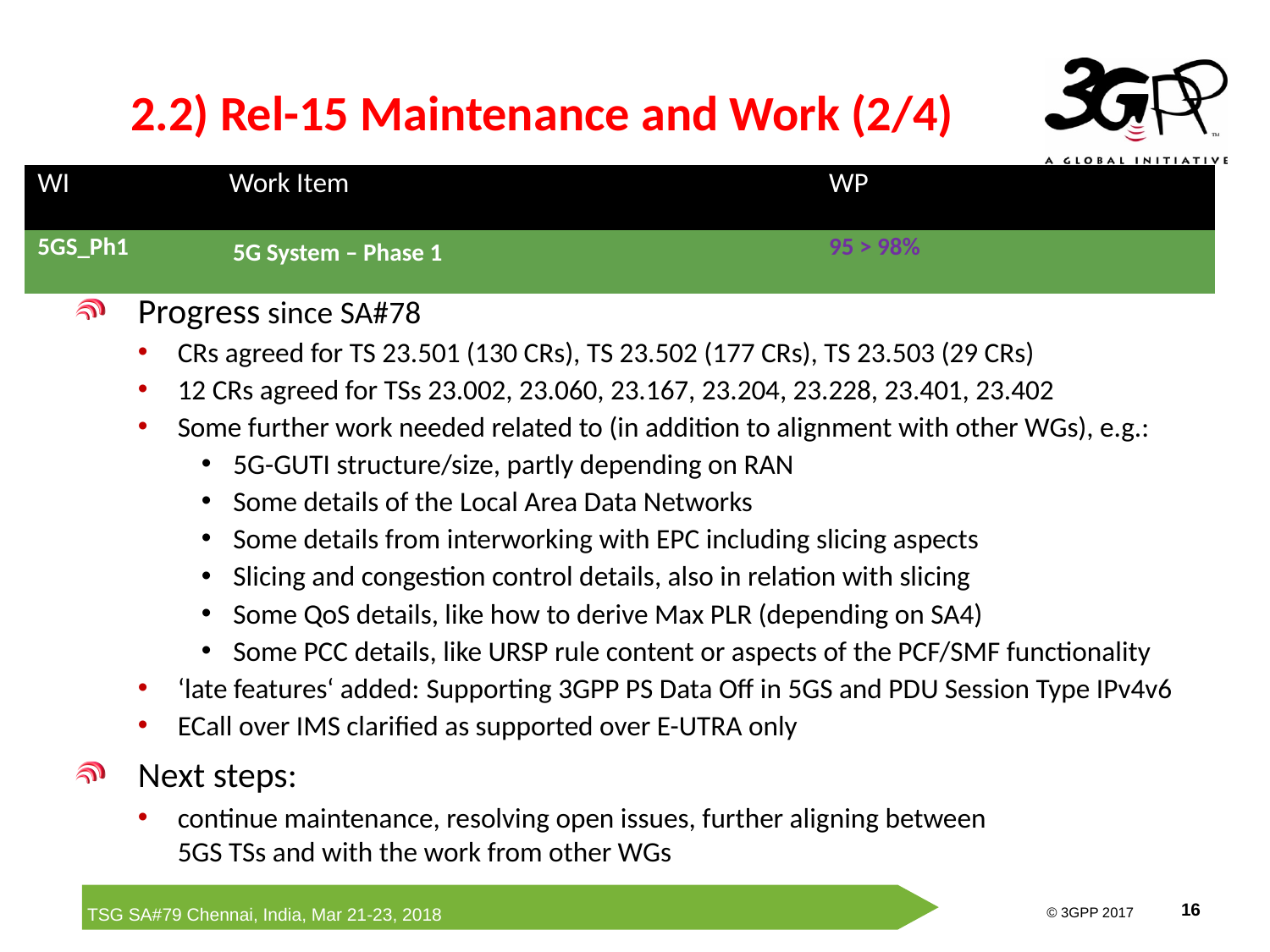

# 2.2) Rel-15 Maintenance and Work (2/4)
| WI | Work Item | WP |  |  |
| --- | --- | --- | --- | --- |
| 5GS\_Ph1 | 5G System – Phase 1 | 95 > 98% |  |  |
Progress since SA#78
CRs agreed for TS 23.501 (130 CRs), TS 23.502 (177 CRs), TS 23.503 (29 CRs)
12 CRs agreed for TSs 23.002, 23.060, 23.167, 23.204, 23.228, 23.401, 23.402
Some further work needed related to (in addition to alignment with other WGs), e.g.:
5G-GUTI structure/size, partly depending on RAN
Some details of the Local Area Data Networks
Some details from interworking with EPC including slicing aspects
Slicing and congestion control details, also in relation with slicing
Some QoS details, like how to derive Max PLR (depending on SA4)
Some PCC details, like URSP rule content or aspects of the PCF/SMF functionality
‘late features‘ added: Supporting 3GPP PS Data Off in 5GS and PDU Session Type IPv4v6
ECall over IMS clarified as supported over E-UTRA only
Next steps:
continue maintenance, resolving open issues, further aligning between   		5GS TSs and with the work from other WGs